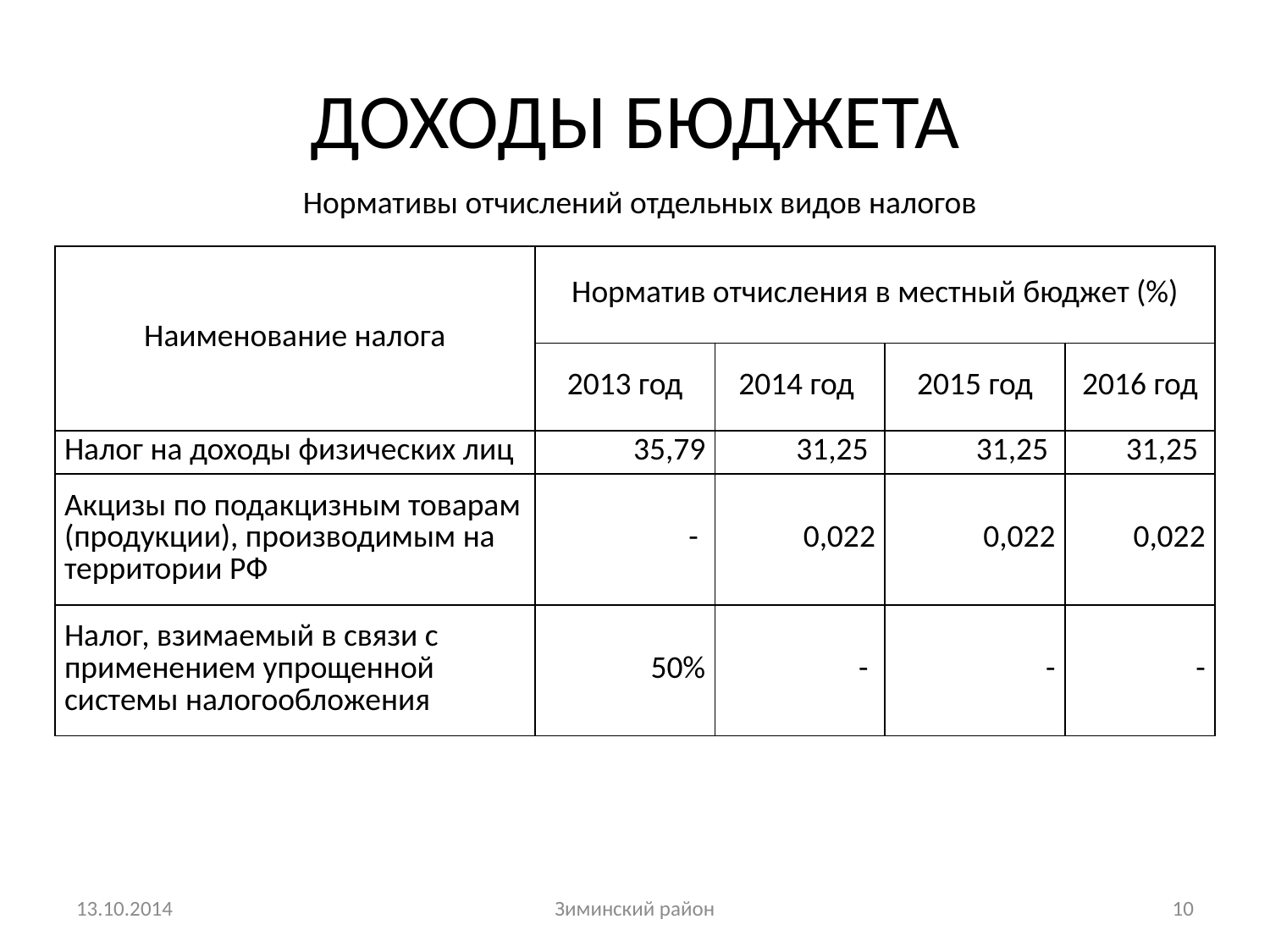

# ДОХОДЫ БЮДЖЕТА
Нормативы отчислений отдельных видов налогов
| Наименование налога | Норматив отчисления в местный бюджет (%) |  |  |  |
| --- | --- | --- | --- | --- |
|  | 2013 год | 2014 год | 2015 год | 2016 год |
| Налог на доходы физических лиц | 35,79 | 31,25 | 31,25 | 31,25 |
| Акцизы по подакцизным товарам (продукции), производимым на территории РФ | - | 0,022 | 0,022 | 0,022 |
| Налог, взимаемый в связи с применением упрощенной системы налогообложения | 50% | - | - | - |
13.10.2014
Зиминский район
10